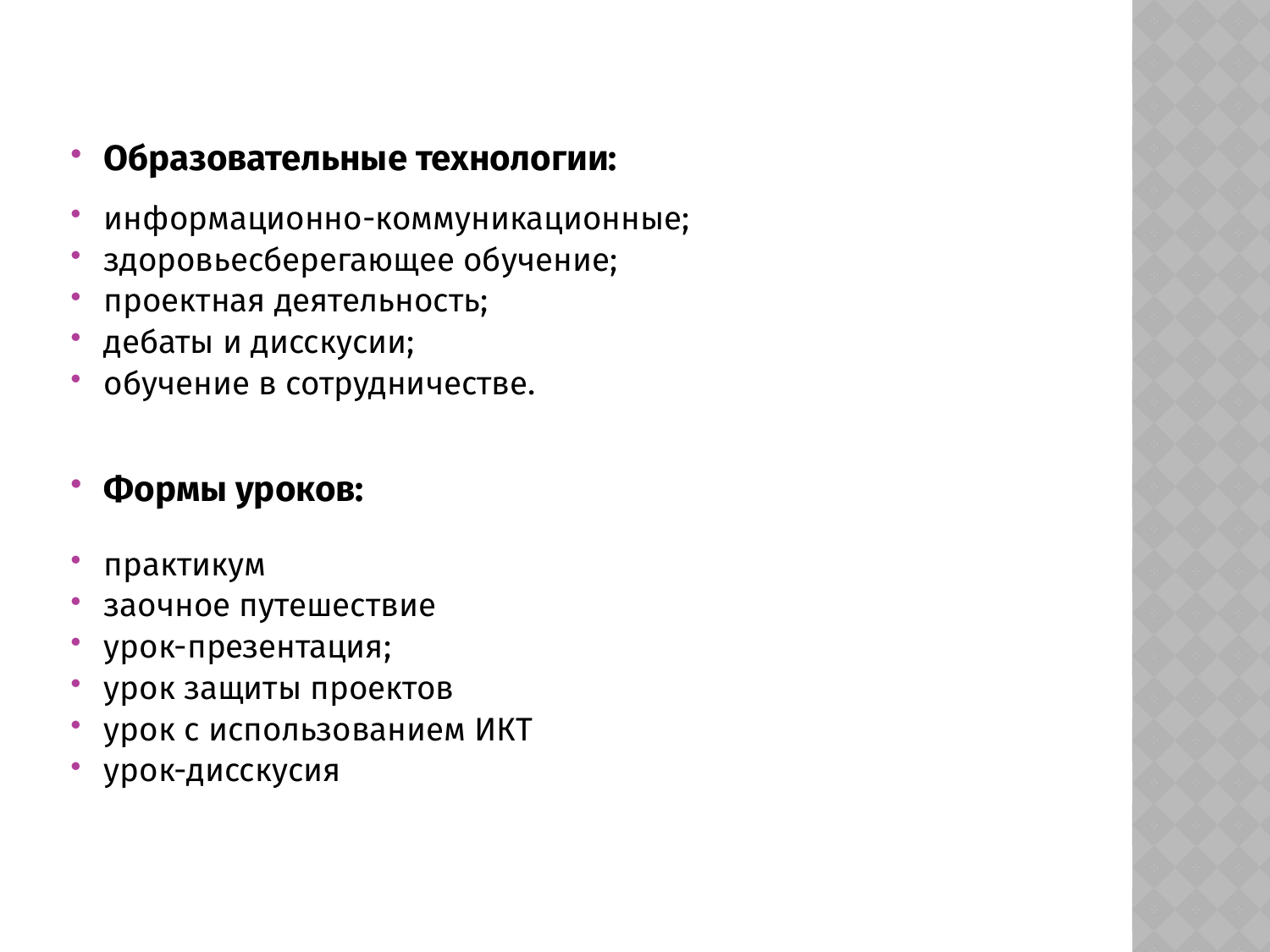

Образовательные технологии:

информационно-коммуникационные;
здоровьесберегающее обучение;
проектная деятельность;
дебаты и дисскусии;
обучение в сотрудничестве.

Формы уроков:

практикум
заочное путешествие
урок-презентация;
урок защиты проектов
урок с использованием ИКТ
урок-дисскусия